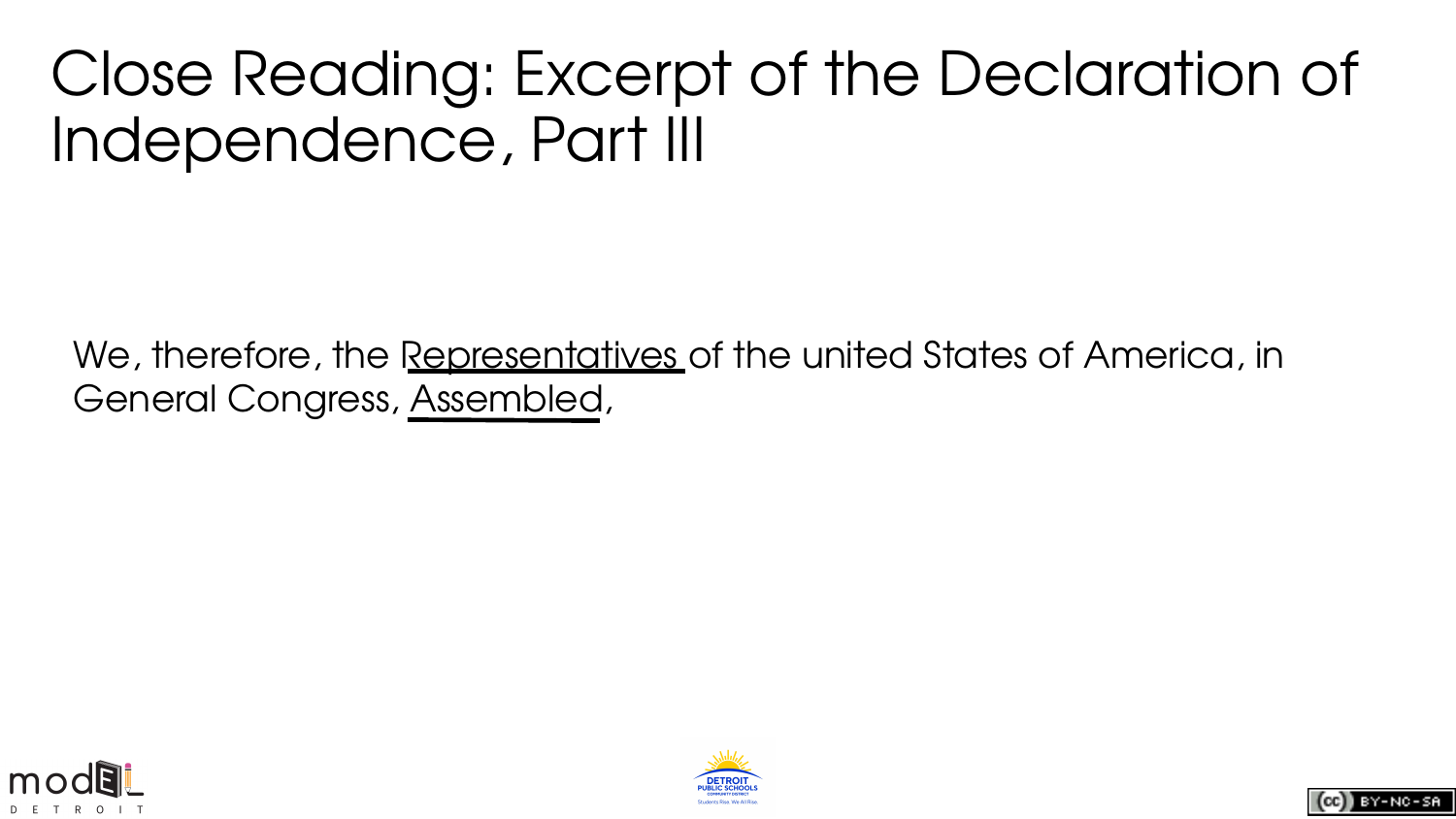

# Close Reading: Excerpt of the Declaration of Independence, Part III

We, therefore, the Representatives of the united States of America, in General Congress, Assembled,